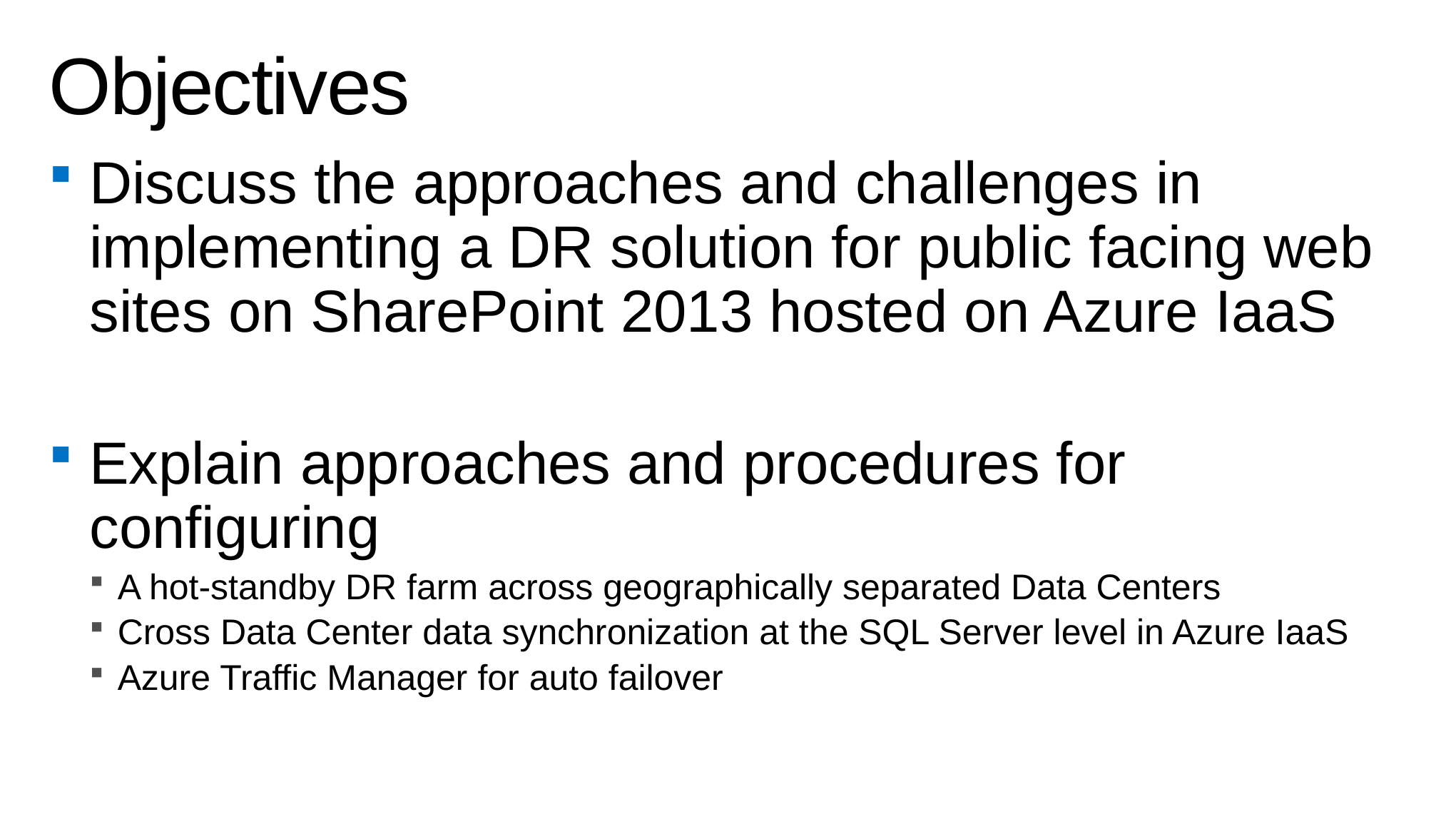

# Objectives
Discuss the approaches and challenges in implementing a DR solution for public facing web sites on SharePoint 2013 hosted on Azure IaaS

Explain approaches and procedures for configuring
A hot-standby DR farm across geographically separated Data Centers
Cross Data Center data synchronization at the SQL Server level in Azure IaaS
Azure Traffic Manager for auto failover